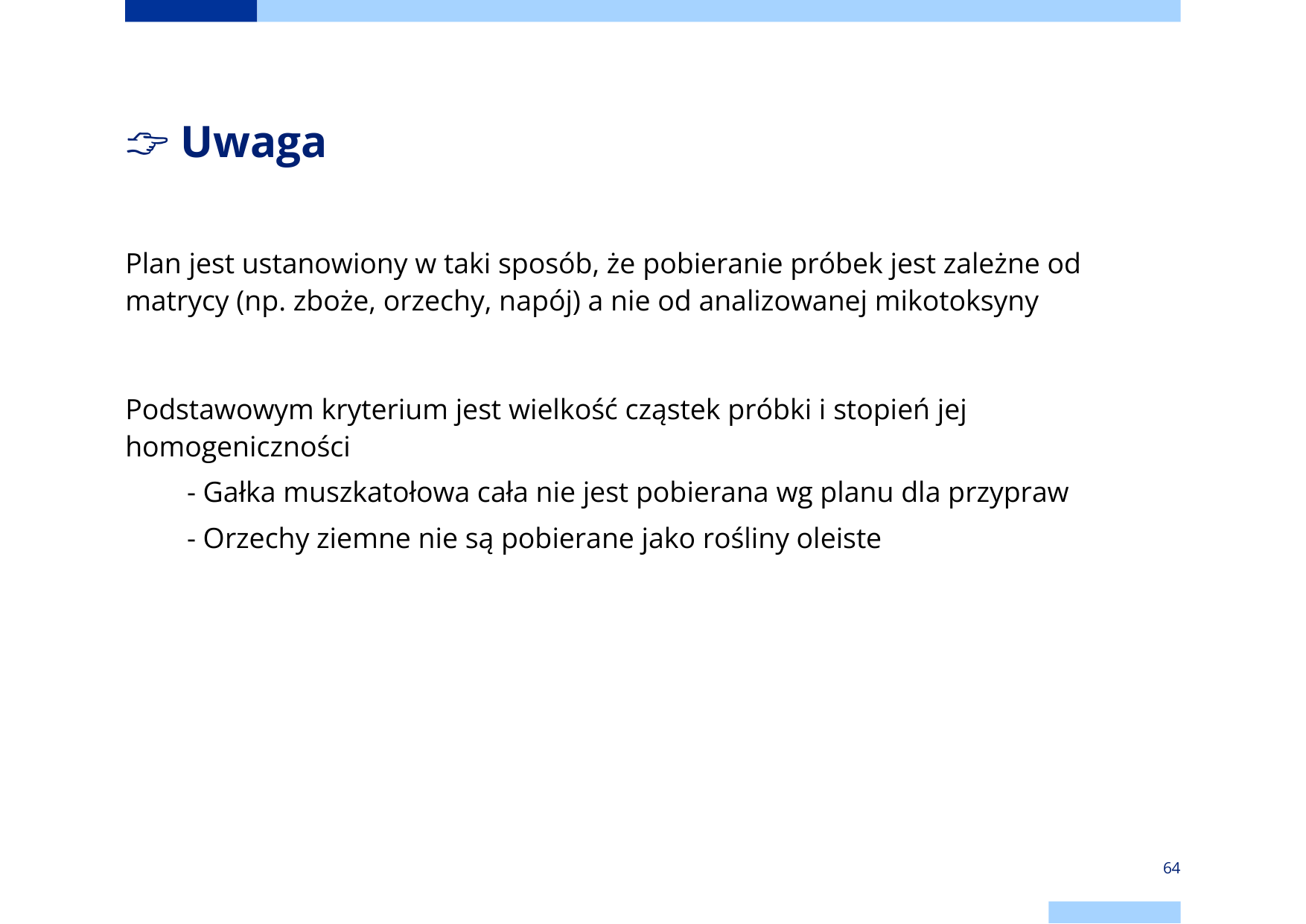

# 👉 Uwaga
Plan jest ustanowiony w taki sposób, że pobieranie próbek jest zależne od matrycy (np. zboże, orzechy, napój) a nie od analizowanej mikotoksyny

Podstawowym kryterium jest wielkość cząstek próbki i stopień jej homogeniczności
- Gałka muszkatołowa cała nie jest pobierana wg planu dla przypraw
- Orzechy ziemne nie są pobierane jako rośliny oleiste
64